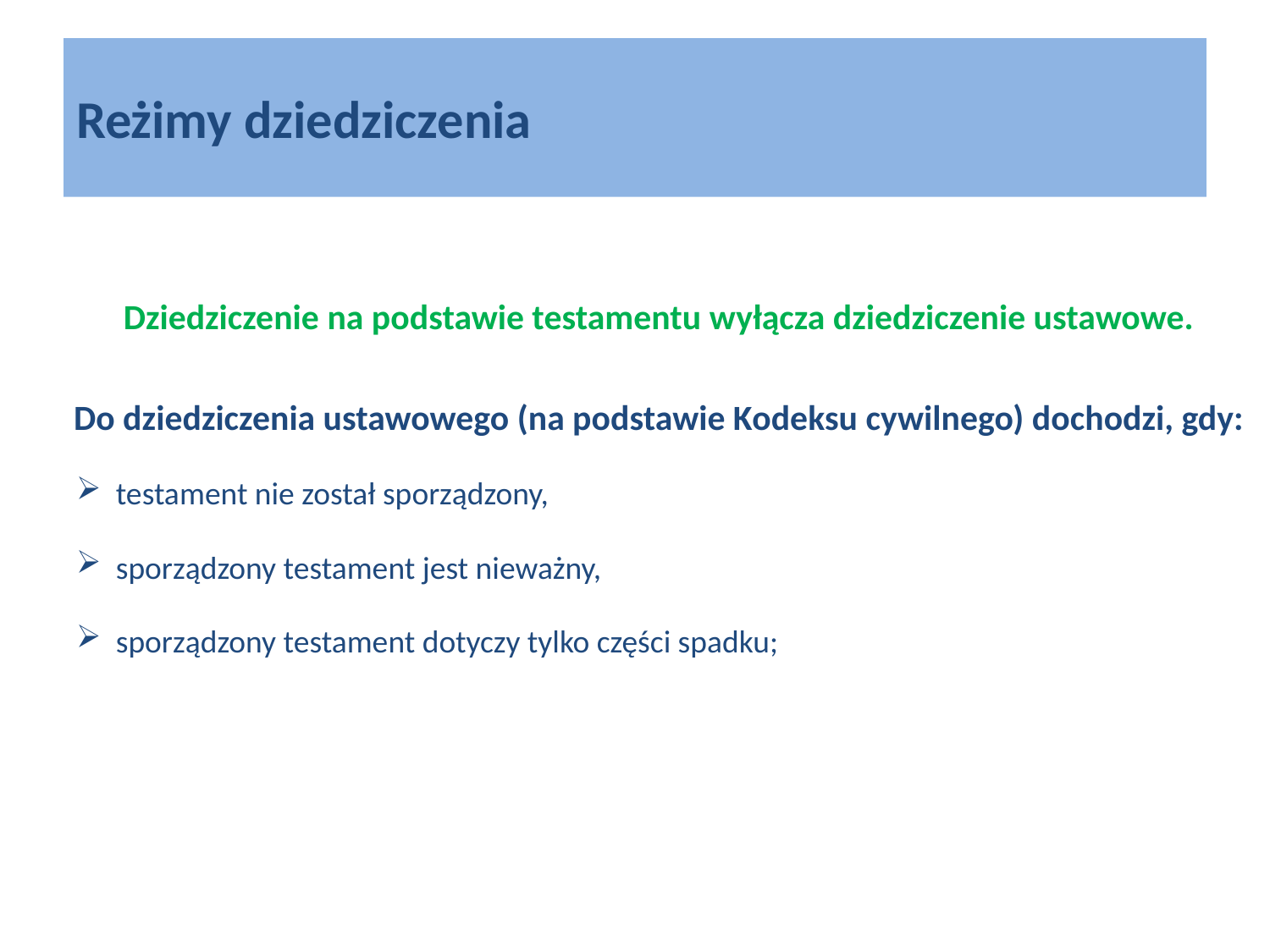

# Reżimy dziedziczenia

	Dziedziczenie na podstawie testamentu wyłącza dziedziczenie ustawowe.

	Do dziedziczenia ustawowego (na podstawie Kodeksu cywilnego) dochodzi, gdy:

testament nie został sporządzony,

sporządzony testament jest nieważny,

sporządzony testament dotyczy tylko części spadku;